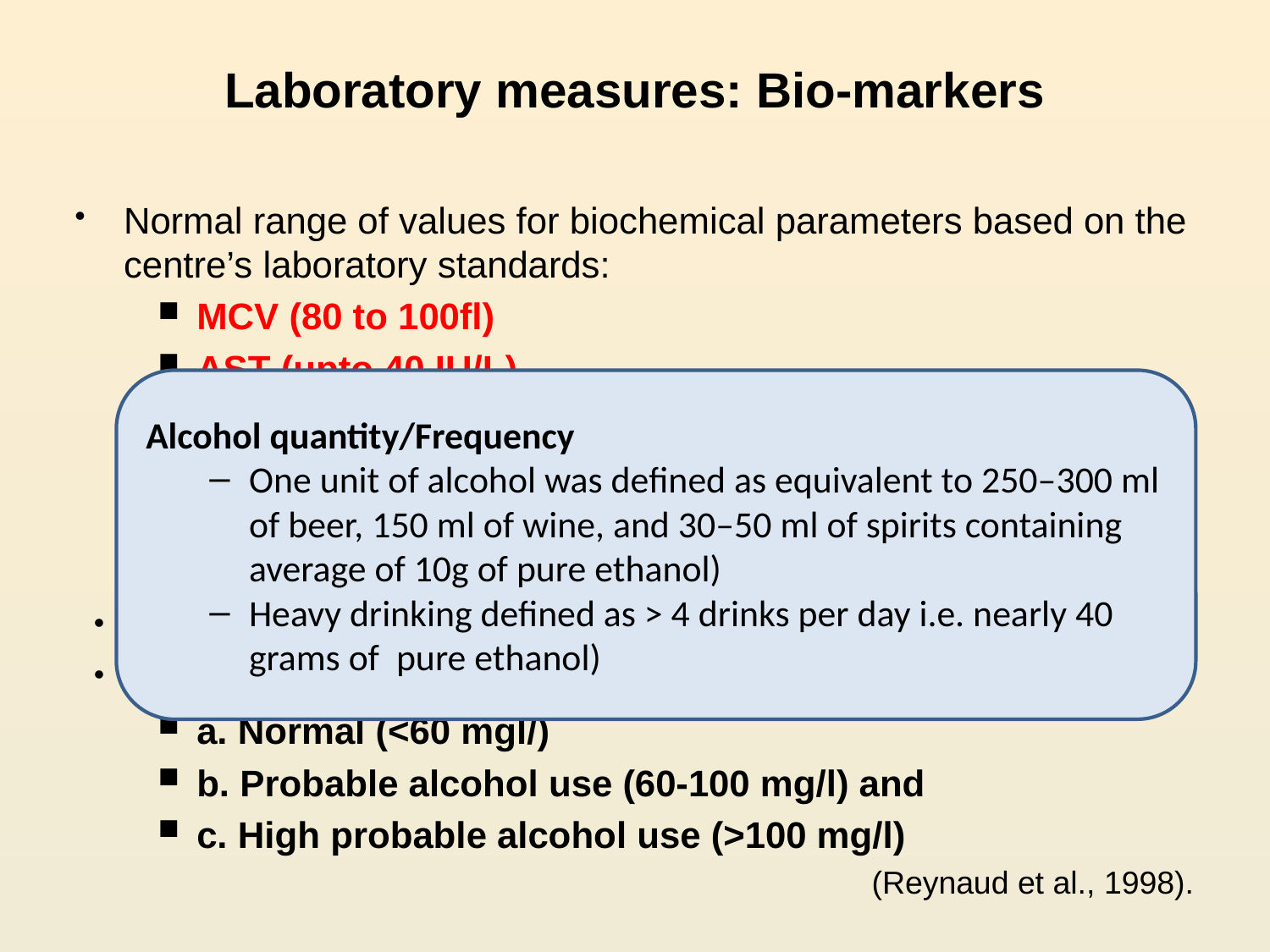

# Laboratory measures: Bio-markers
Normal range of values for biochemical parameters based on the centre’s laboratory standards:
MCV (80 to 100fl)
AST (upto 40 IU/L)
ALT (upto50 IU/L
GGT (upto 50 IU/L)
Total Bilirubin (upto 1.2 g/dl).

Serum CDT levels (ELISA technique)
Standardized as per manufacturer’s guidelines
a. Normal (<60 mgl/)
b. Probable alcohol use (60-100 mg/l) and
c. High probable alcohol use (>100 mg/l)
 (Reynaud et al., 1998).
Alcohol quantity/Frequency
One unit of alcohol was defined as equivalent to 250–300 ml of beer, 150 ml of wine, and 30–50 ml of spirits containing average of 10g of pure ethanol)
Heavy drinking defined as > 4 drinks per day i.e. nearly 40 grams of  pure ethanol)